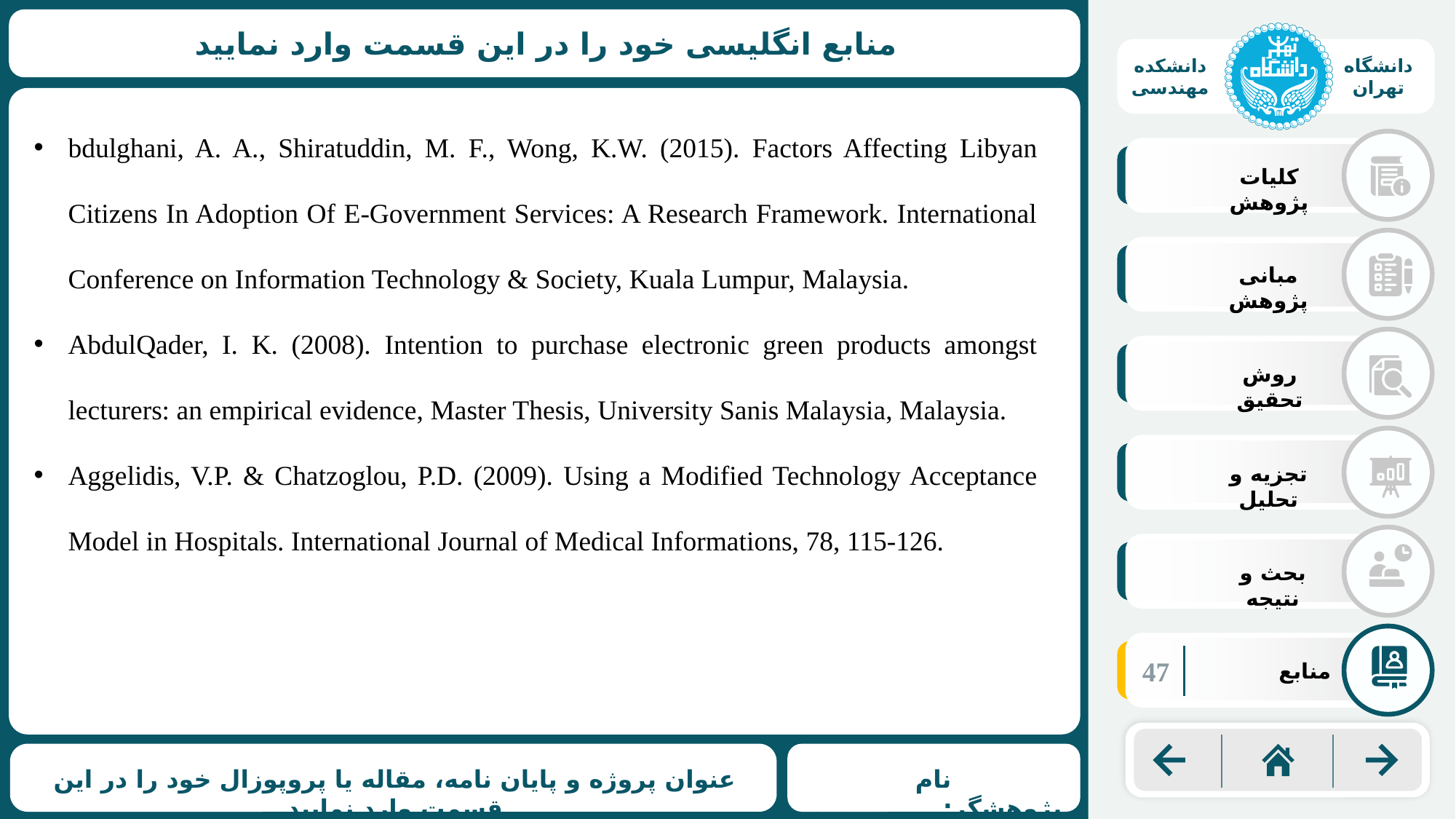

منابع انگلیسی خود را در این قسمت وارد نمایید
bdulghani, A. A., Shiratuddin, M. F., Wong, K.W. (2015). Factors Affecting Libyan Citizens In Adoption Of E-Government Services: A Research Framework. International Conference on Information Technology & Society, Kuala Lumpur, Malaysia.
AbdulQader, I. K. (2008). Intention to purchase electronic green products amongst lecturers: an empirical evidence, Master Thesis, University Sanis Malaysia, Malaysia.
Aggelidis, V.P. & Chatzoglou, P.D. (2009). Using a Modified Technology Acceptance Model in Hospitals. International Journal of Medical Informations, 78, 115-126.
47
عنوان پروژه و پایان نامه، مقاله یا پروپوزال خود را در این قسمت وارد نمایید
نام پژوهشگر:...............